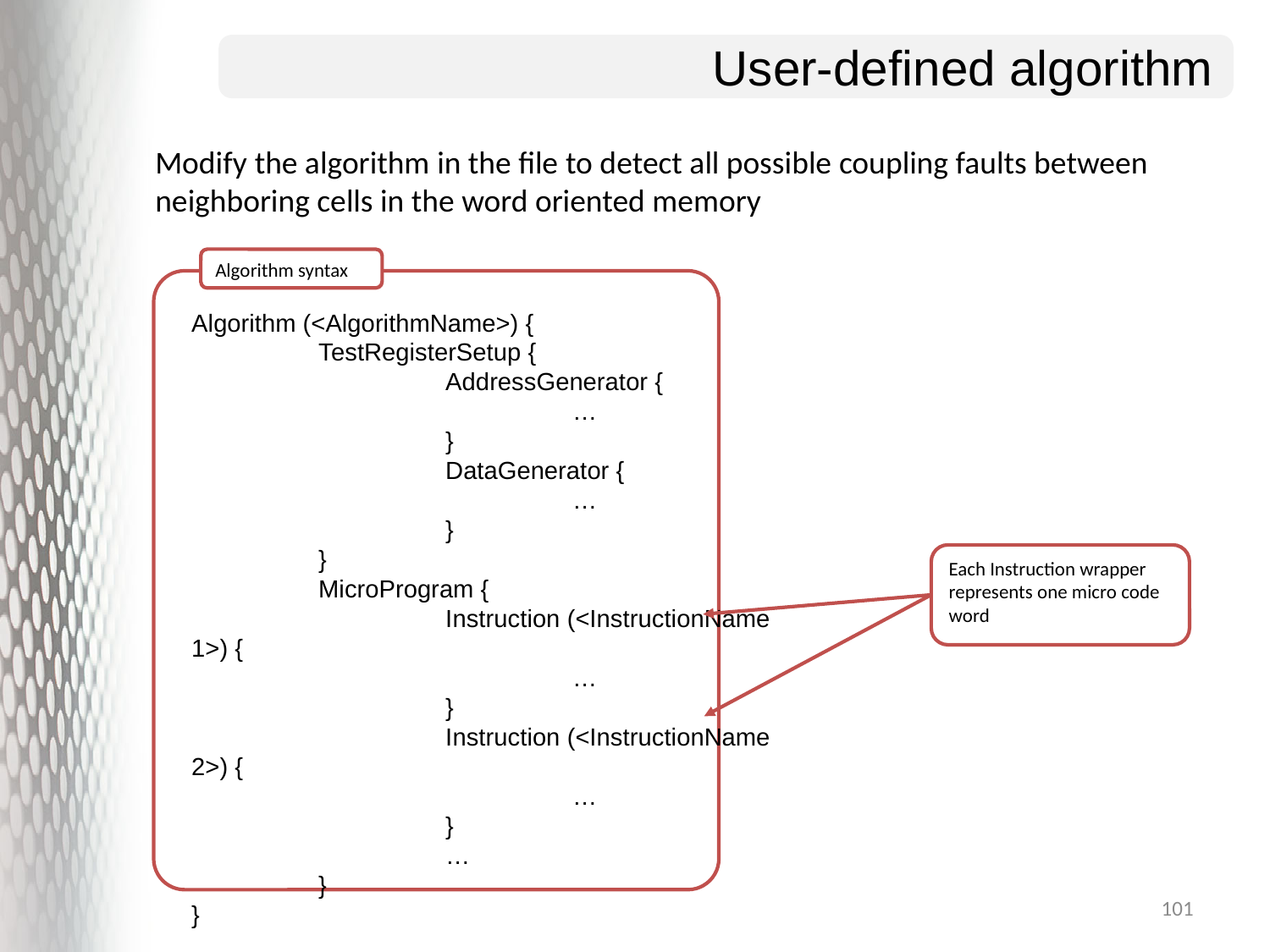

# User-defined algorithm
Modify the algorithm in the file to detect all possible coupling faults between neighboring cells in the word oriented memory

Algorithm syntax

Algorithm (<AlgorithmName>) {
	TestRegisterSetup {
		AddressGenerator {
			…
		}
		DataGenerator {
			…
		}
	}
	MicroProgram {
		Instruction (<InstructionName 1>) {
			…
		}
		Instruction (<InstructionName 2>) {
			…
		}
 		…
	}
}
Each Instruction wrapper
represents one micro code
word
101